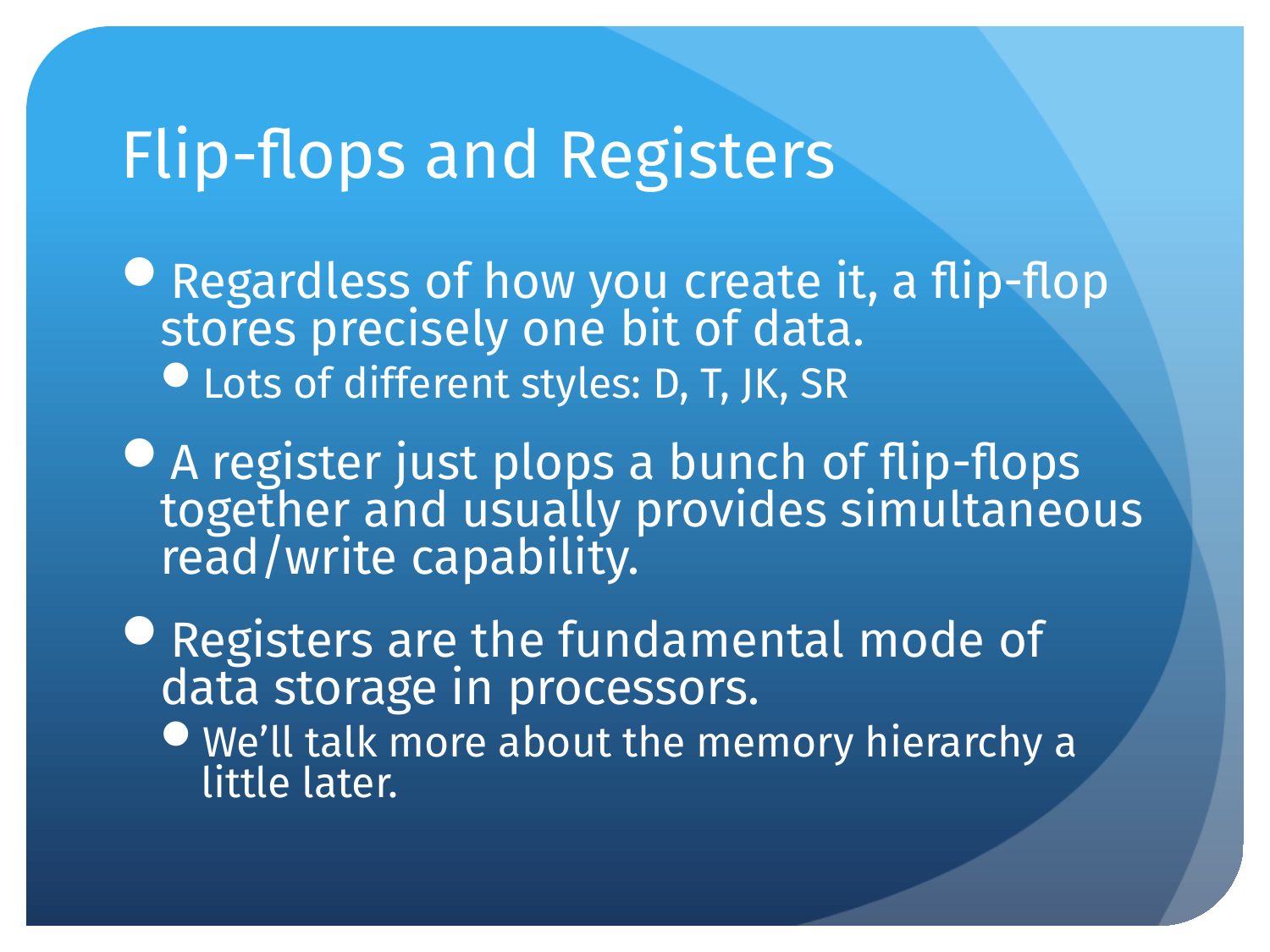

# Flip-flops and Registers
Regardless of how you create it, a flip-flop stores precisely one bit of data.
Lots of different styles: D, T, JK, SR
A register just plops a bunch of flip-flops together and usually provides simultaneous read/write capability.
Registers are the fundamental mode of data storage in processors.
We’ll talk more about the memory hierarchy a little later.